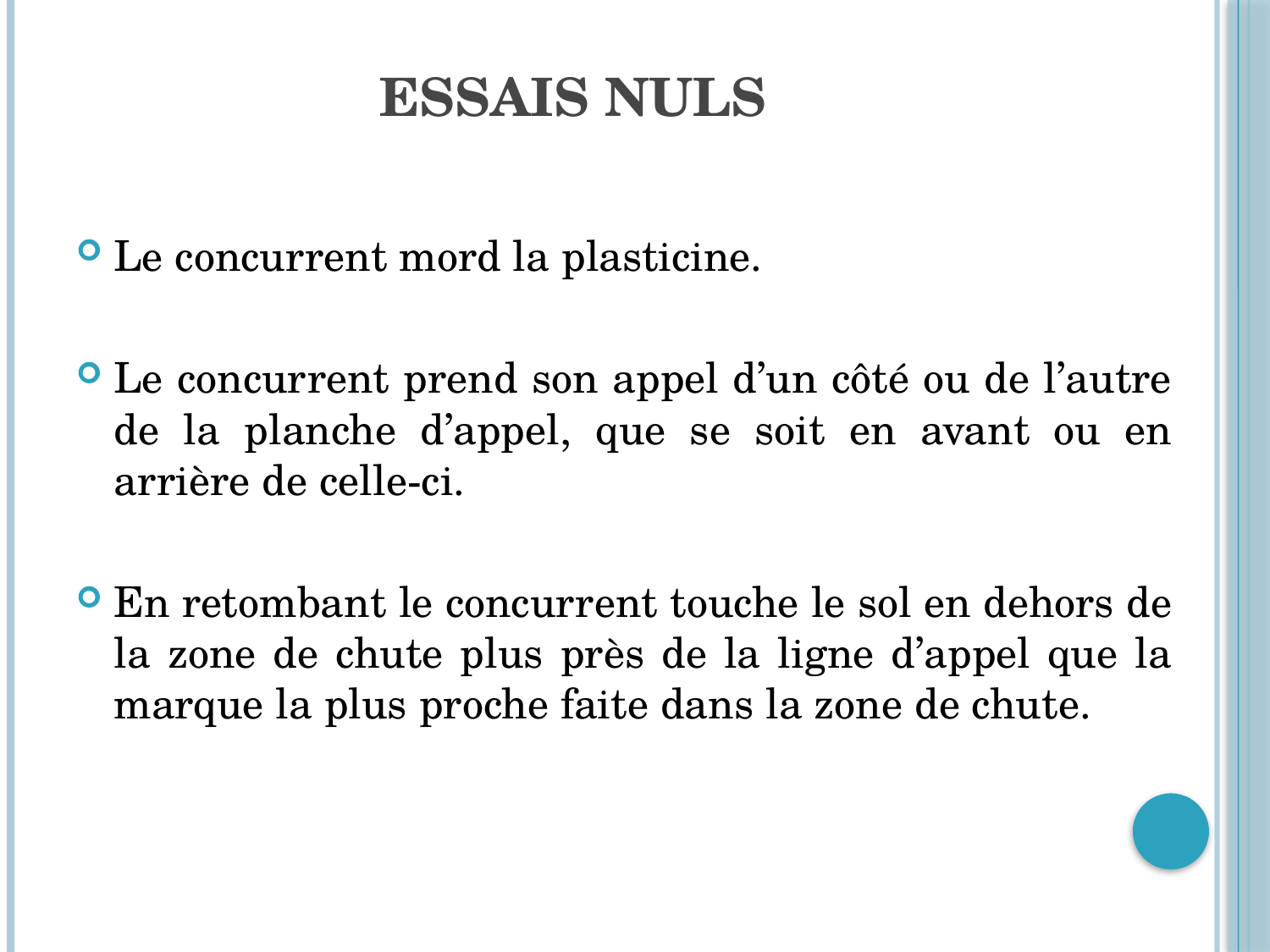

# ESSAIS NULS
Le concurrent mord la plasticine.

Le concurrent prend son appel d’un côté ou de l’autre de la planche d’appel, que se soit en avant ou en arrière de celle-ci.

En retombant le concurrent touche le sol en dehors de la zone de chute plus près de la ligne d’appel que la marque la plus proche faite dans la zone de chute.